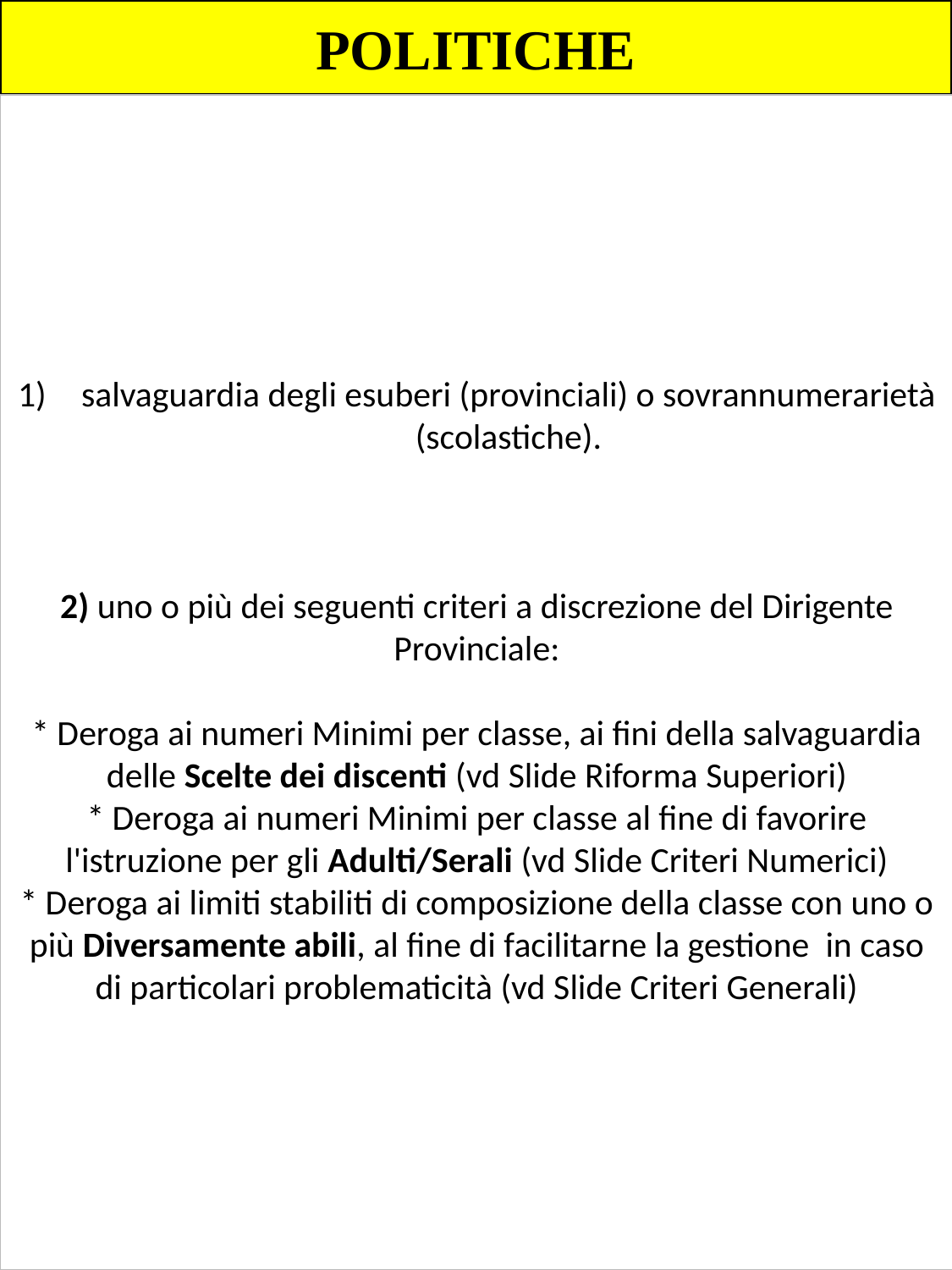

POLITICHE

salvaguardia degli esuberi (provinciali) o sovrannumerarietà (scolastiche).

2) uno o più dei seguenti criteri a discrezione del Dirigente Provinciale:

* Deroga ai numeri Minimi per classe, ai fini della salvaguardia delle Scelte dei discenti (vd Slide Riforma Superiori)
* Deroga ai numeri Minimi per classe al fine di favorire l'istruzione per gli Adulti/Serali (vd Slide Criteri Numerici)
* Deroga ai limiti stabiliti di composizione della classe con uno o più Diversamente abili, al fine di facilitarne la gestione  in caso di particolari problematicità (vd Slide Criteri Generali)

Circolare a.s. 2019/20 Liceo musicale e sportivo: 1 sezione per provincia. Le ulteriori possono essere autorizzate dagli USR in base alle risorse di organico
Ufficio Tecnico Circolare 2019/20: Relativamente all'Ufficio tecnico, l'art. 8, comma 4, del regolamento relativo all'istruzione tecnica e l'art. 8, comma 7, del regolamento relativo all'istruzione professionale, stabiliscono che i posti dell'Ufficio tecnico sono coperti prioritariamente con personale titolare nell'istituzione scolastica. Tuttavia, qualora le risorse di organico assegnate per l'anno scolastico 2019/2020  lo consentano, è possibile istituire l'Ufficio tecnico, alle condizioni stabilite dai Regolamenti n. 87 e 88/2010, già in organico di diritto, precisando che può essere attivato un solo Ufficio tecnico per ogni istituzione scolastica, compresi gli istituti superiori costituiti da istituti di ordine diverso e che la scelta della classe di concorso cui assegnare l'Ufficio tecnico deve essere prioritariamente finalizzata alla riduzione dell' esubero nella scuola e in subordine nella provincia. La richiesta di istituzione va inoltrata con le consuete modalità previste per l'attivazione dei nuovi indirizzi.” Non occorre delibera Regione Sardegna. E’ sufficiente richiesta scuola (inserimento in od effettuato da Roma (Conte – Andaloro, vedi scheda).
Adulti: La circolare Ministeriale sugli Organici 2019/20, recita”…per quanto riguarda i percorsi per adulti di secondo livello (ex-corsi serali), che rimangono incardinati presso gli istituti di secondo grado…”.